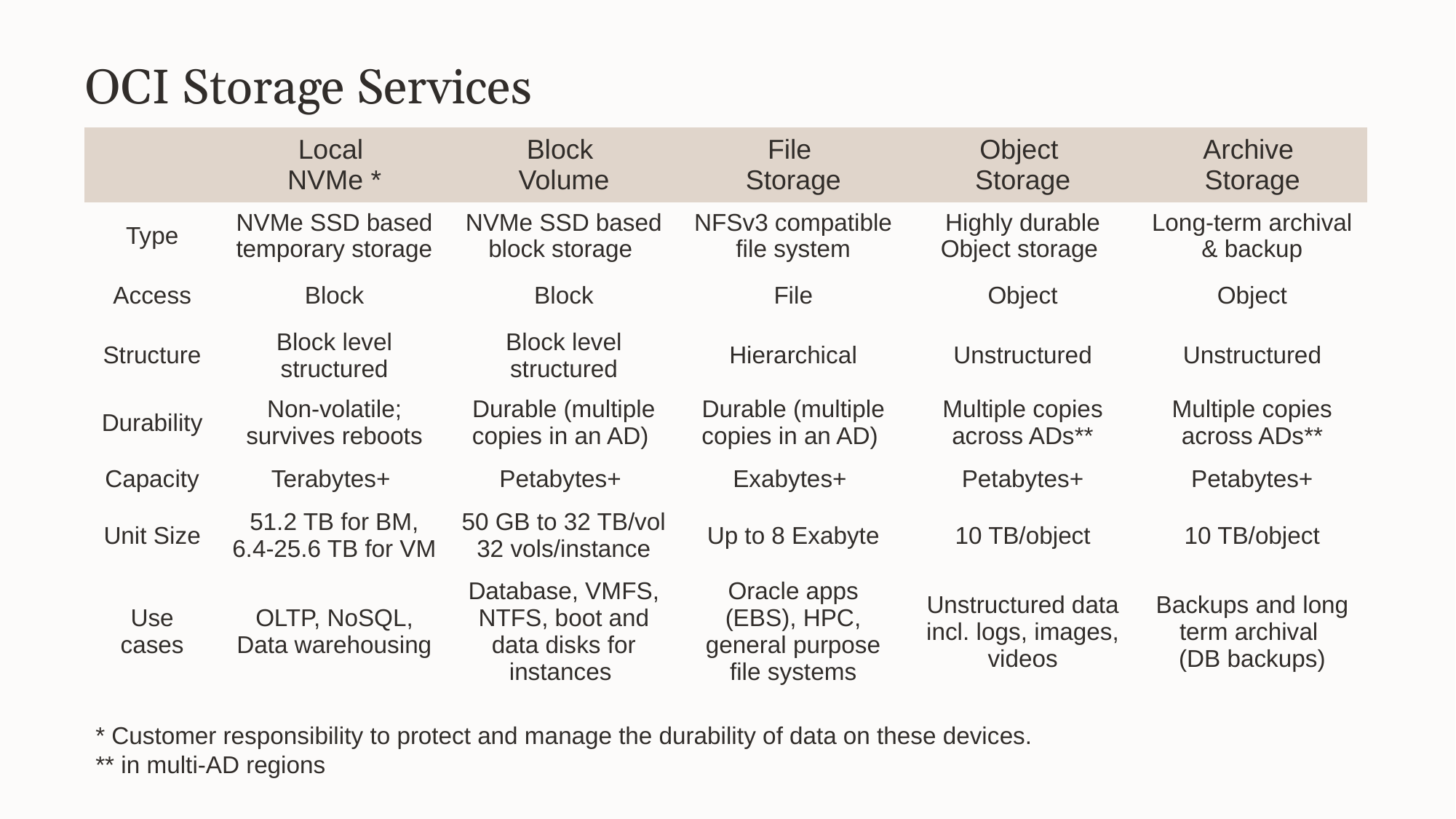

# OCI Storage Services
|  | Local NVMe \* | Block Volume | File Storage | Object Storage | Archive Storage |
| --- | --- | --- | --- | --- | --- |
| Type | NVMe SSD based temporary storage | NVMe SSD based block storage | NFSv3 compatible file system | Highly durable Object storage | Long-term archival & backup |
| Access | Block | Block | File | Object | Object |
| Structure | Block level structured | Block level structured | Hierarchical | Unstructured | Unstructured |
| Durability | Non-volatile; survives reboots | Durable (multiple copies in an AD) | Durable (multiple copies in an AD) | Multiple copies across ADs\*\* | Multiple copies across ADs\*\* |
| Capacity | Terabytes+ | Petabytes+ | Exabytes+ | Petabytes+ | Petabytes+ |
| Unit Size | 51.2 TB for BM, 6.4-25.6 TB for VM | 50 GB to 32 TB/vol 32 vols/instance | Up to 8 Exabyte | 10 TB/object | 10 TB/object |
| Use cases | OLTP, NoSQL, Data warehousing | Database, VMFS, NTFS, boot and data disks for instances | Oracle apps (EBS), HPC, general purpose file systems | Unstructured data incl. logs, images, videos | Backups and long term archival (DB backups) |
* Customer responsibility to protect and manage the durability of data on these devices.
** in multi-AD regions